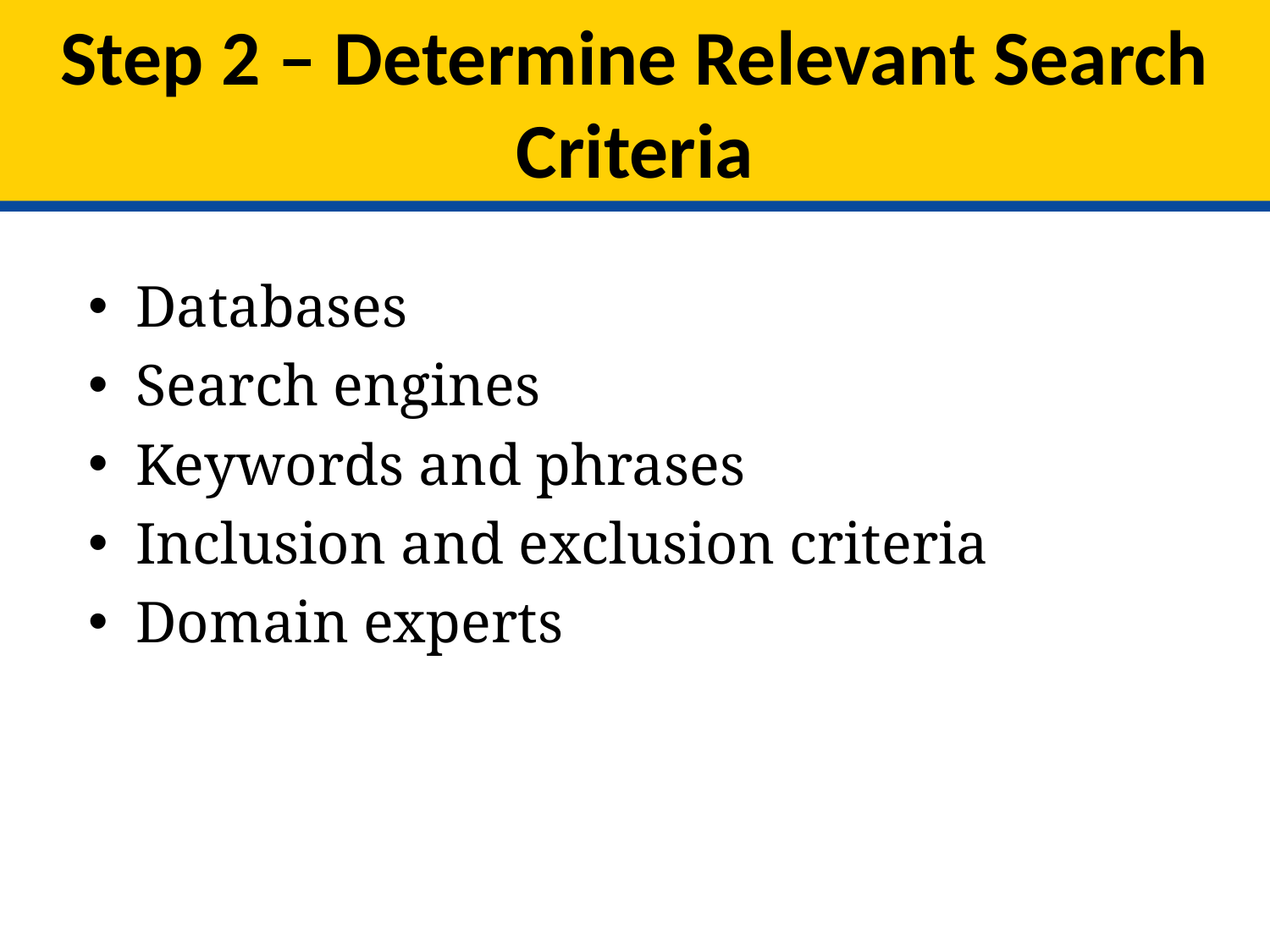

# Step 2 – Determine Relevant Search Criteria
Databases
Search engines
Keywords and phrases
Inclusion and exclusion criteria
Domain experts